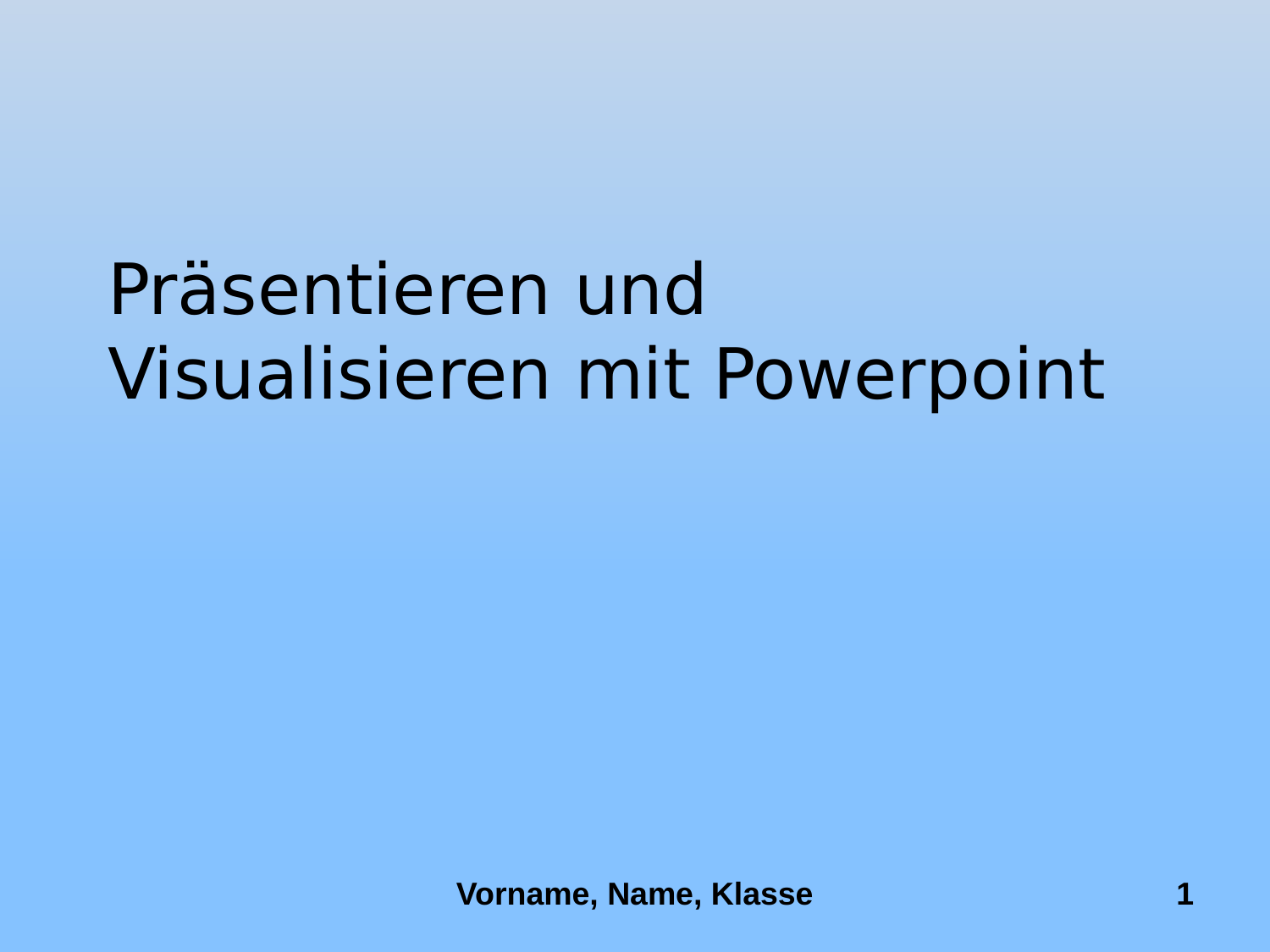

# Präsentieren und Visualisieren mit Powerpoint
Vorname, Name, Klasse
1